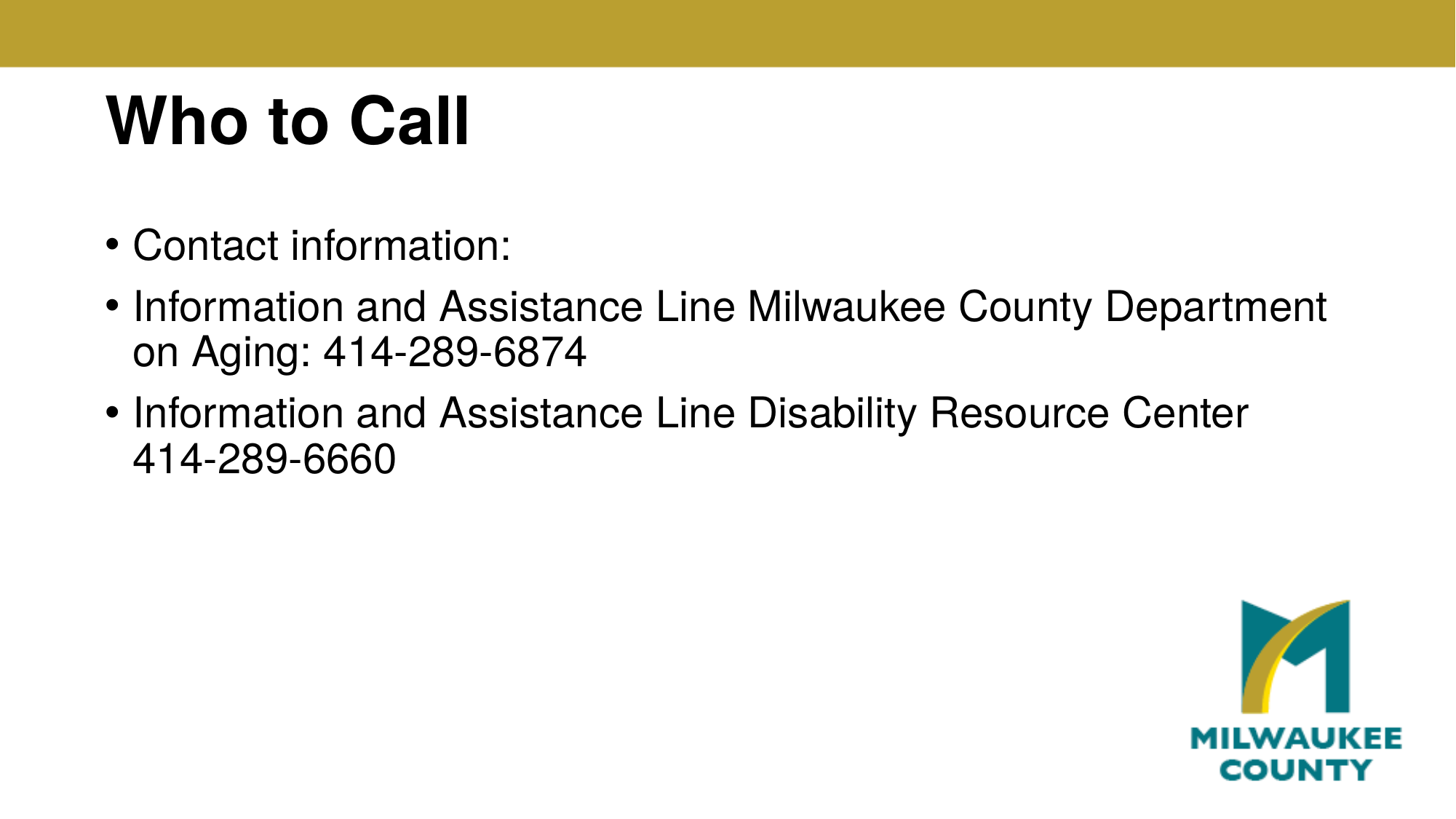

# Who to Call
Contact information:
Information and Assistance Line Milwaukee County Department on Aging: 414-289-6874
Information and Assistance Line Disability Resource Center  414-289-6660